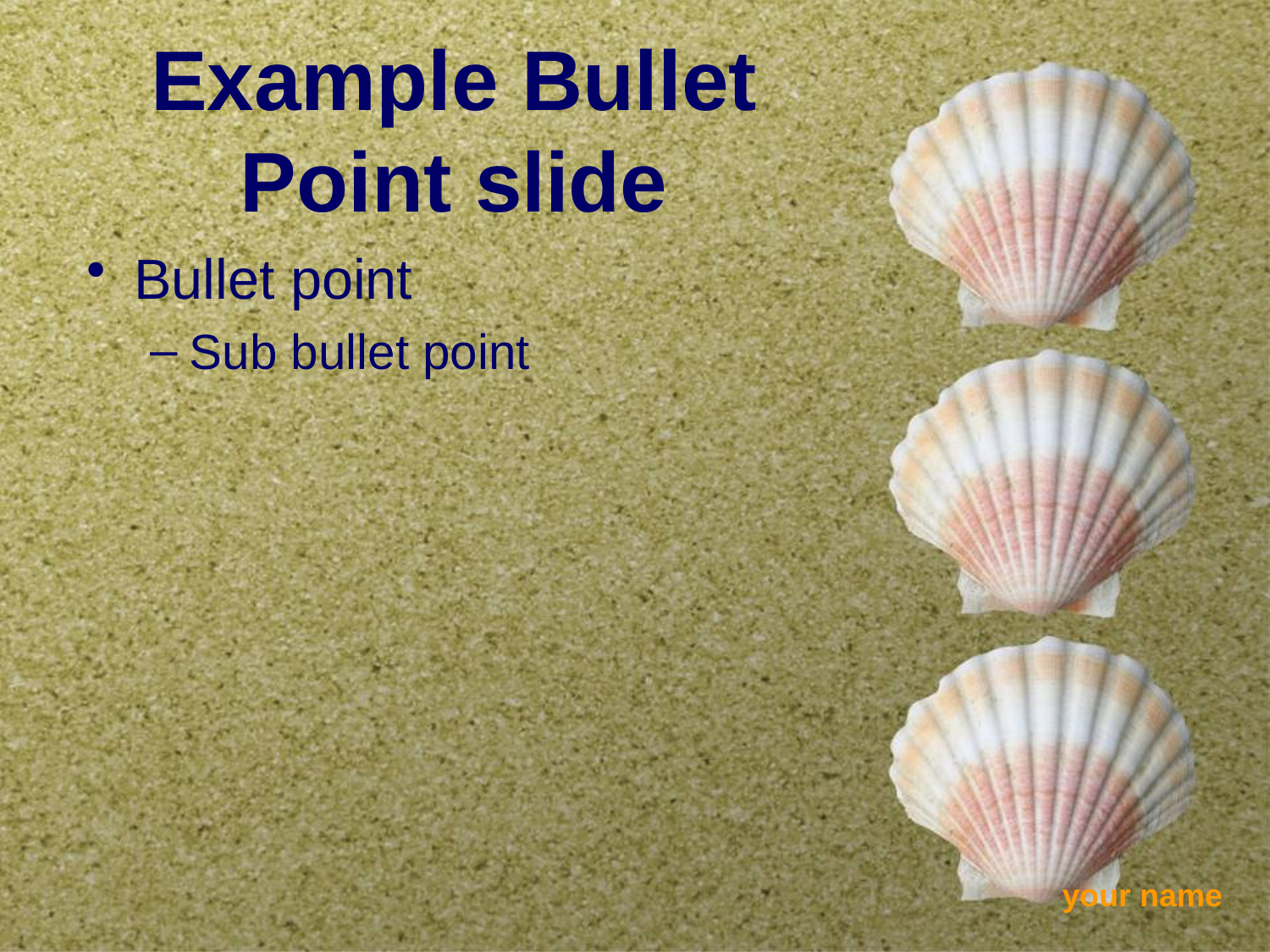

# Example Bullet Point slide
Bullet point
Sub bullet point